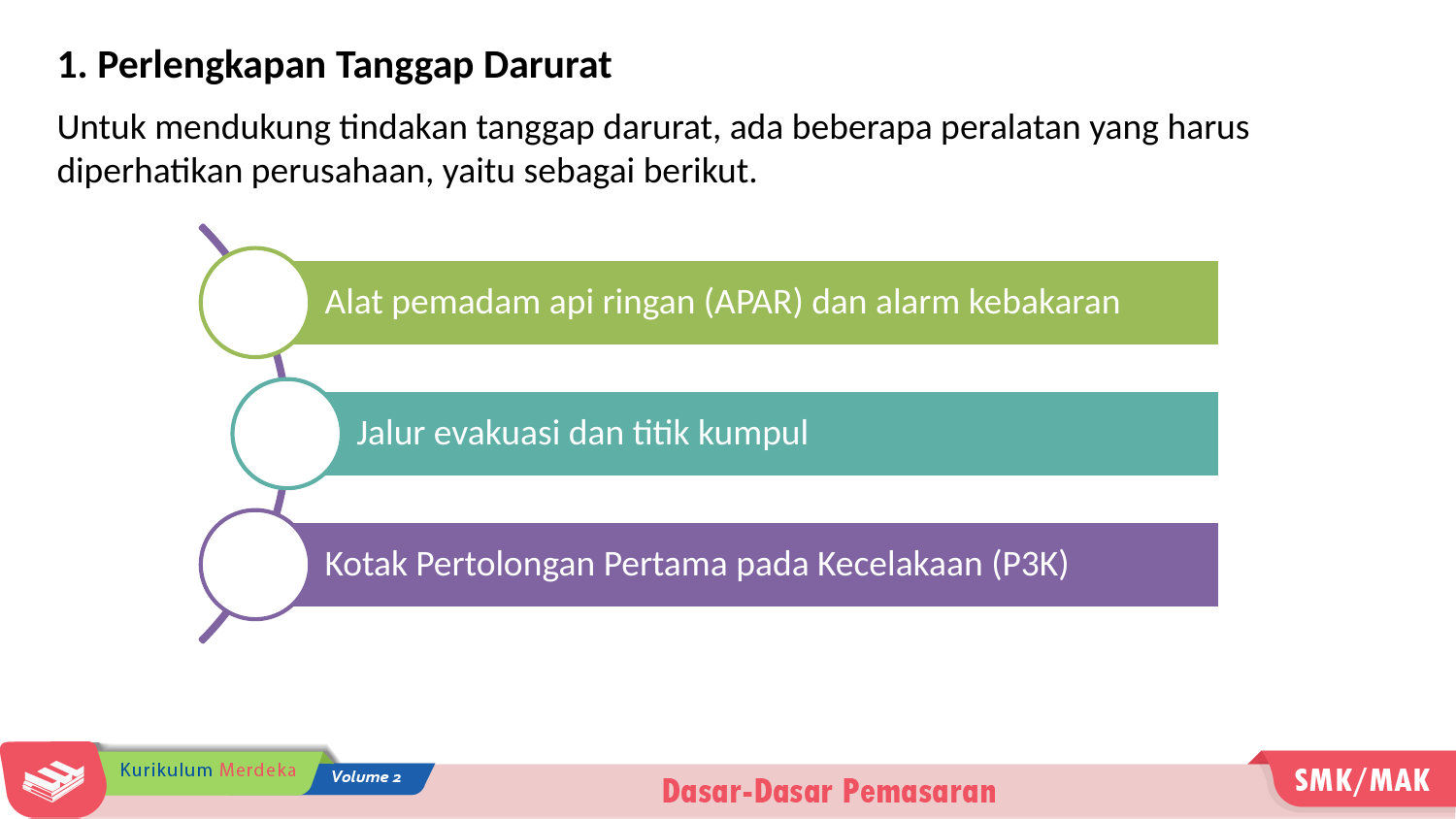

1. Perlengkapan Tanggap Darurat
Untuk mendukung tindakan tanggap darurat, ada beberapa peralatan yang harus diperhatikan perusahaan, yaitu sebagai berikut.
Alat pemadam api ringan (APAR) dan alarm kebakaran
Jalur evakuasi dan titik kumpul
Kotak Pertolongan Pertama pada Kecelakaan (P3K)